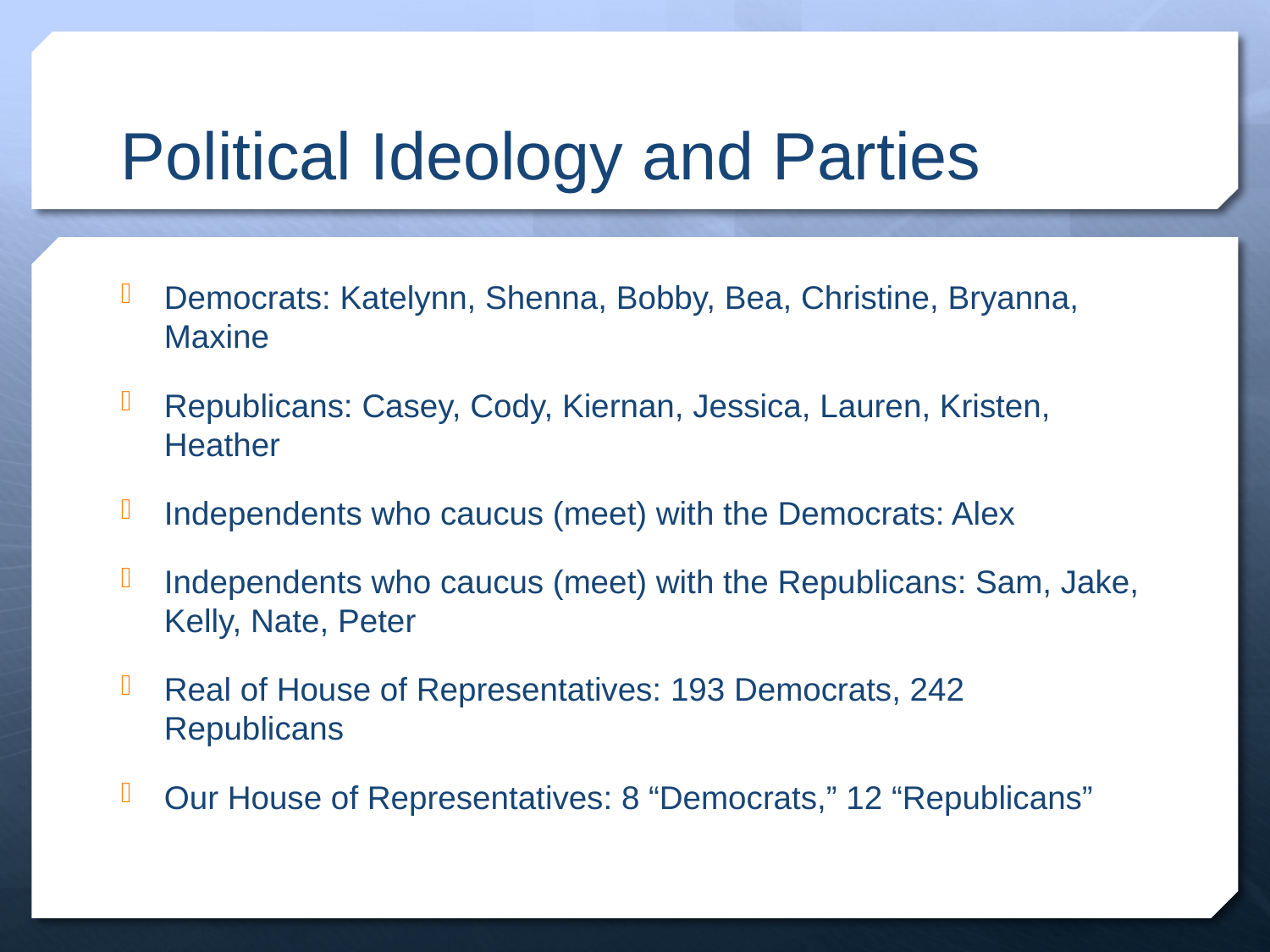

# Political Ideology and Parties
Democrats: Katelynn, Shenna, Bobby, Bea, Christine, Bryanna, Maxine
Republicans: Casey, Cody, Kiernan, Jessica, Lauren, Kristen, Heather
Independents who caucus (meet) with the Democrats: Alex
Independents who caucus (meet) with the Republicans: Sam, Jake, Kelly, Nate, Peter
Real of House of Representatives: 193 Democrats, 242 Republicans
Our House of Representatives: 8 “Democrats,” 12 “Republicans”